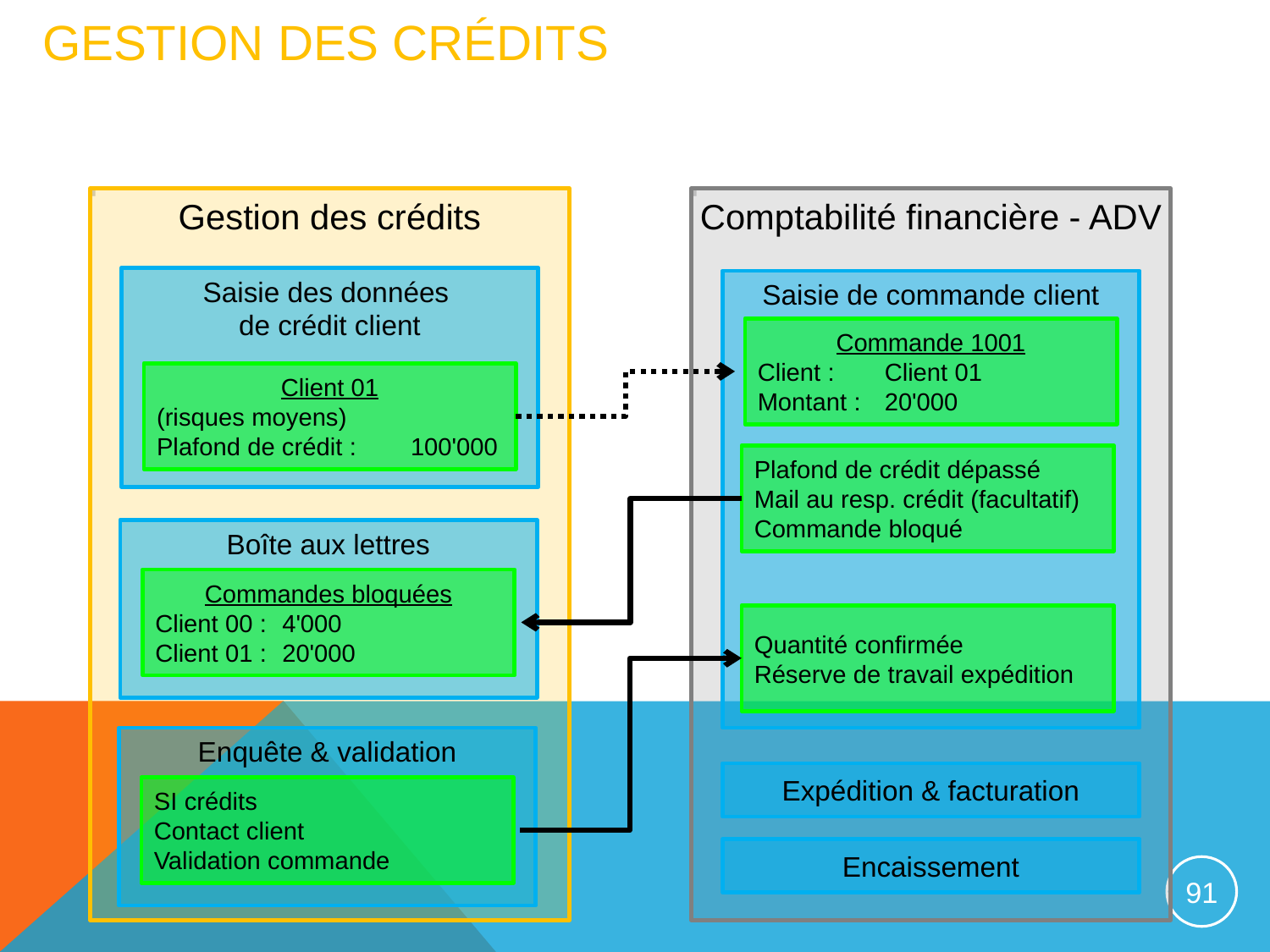

# Gestion des crédits
Gestion des crédits
Comptabilité financière - ADV
Saisie des données
de crédit client
Client 01
(risques moyens)
Plafond de crédit :	100'000
Saisie de commande client
Commande 1001
Client :	Client 01
Montant :	20'000
Plafond de crédit dépassé
Mail au resp. crédit (facultatif)
Commande bloqué
Boîte aux lettres
Commandes bloquées
Client 00 :	4'000
Client 01 :	20'000
Quantité confirmée
Réserve de travail expédition
Enquête & validation
SI crédits
Contact client
Validation commande
Expédition & facturation
Encaissement
91